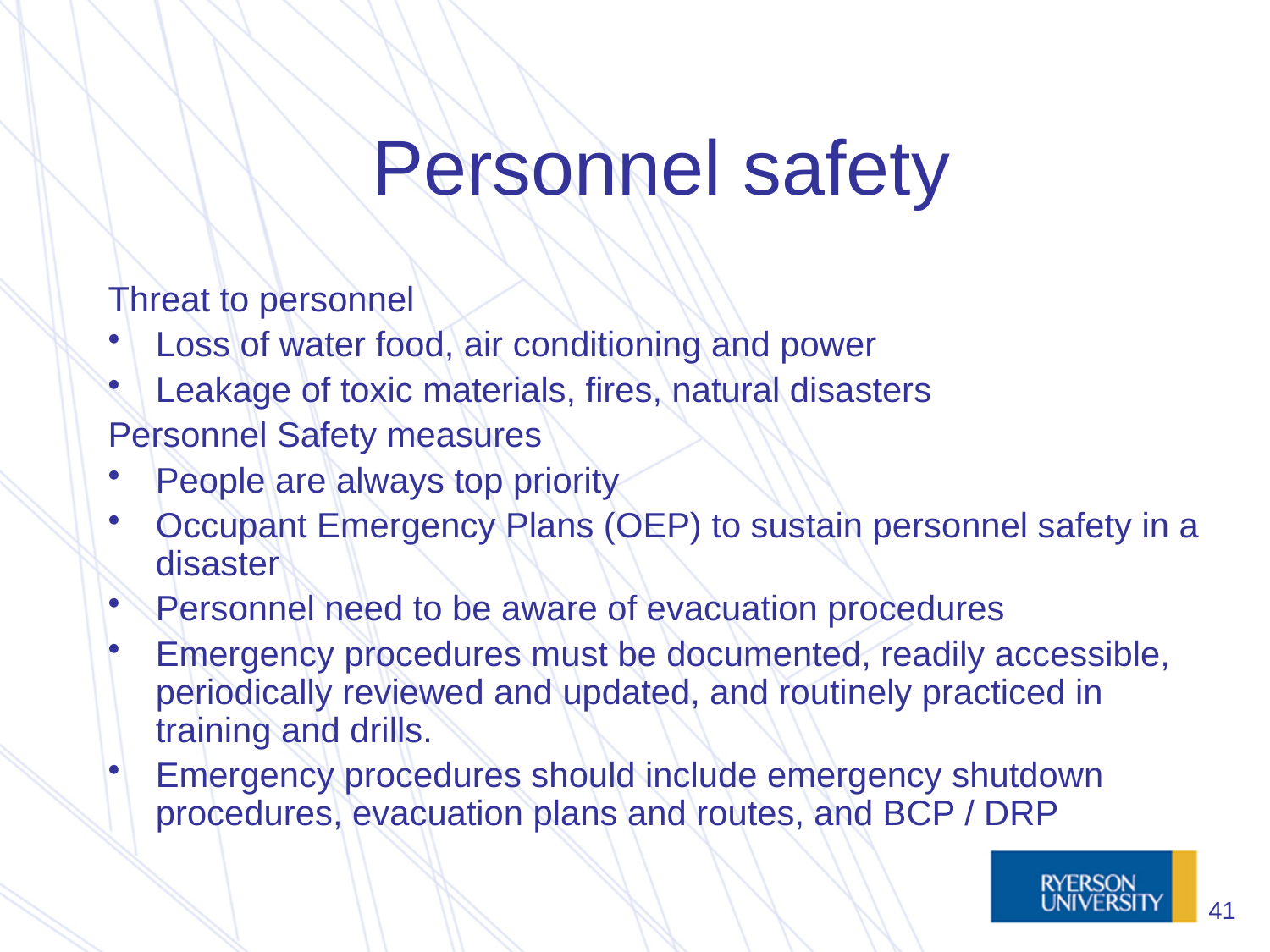

# Personnel safety
Threat to personnel
Loss of water food, air conditioning and power
Leakage of toxic materials, fires, natural disasters
Personnel Safety measures
People are always top priority
Occupant Emergency Plans (OEP) to sustain personnel safety in a disaster
Personnel need to be aware of evacuation procedures
Emergency procedures must be documented, readily accessible, periodically reviewed and updated, and routinely practiced in training and drills.
Emergency procedures should include emergency shutdown procedures, evacuation plans and routes, and BCP / DRP

41